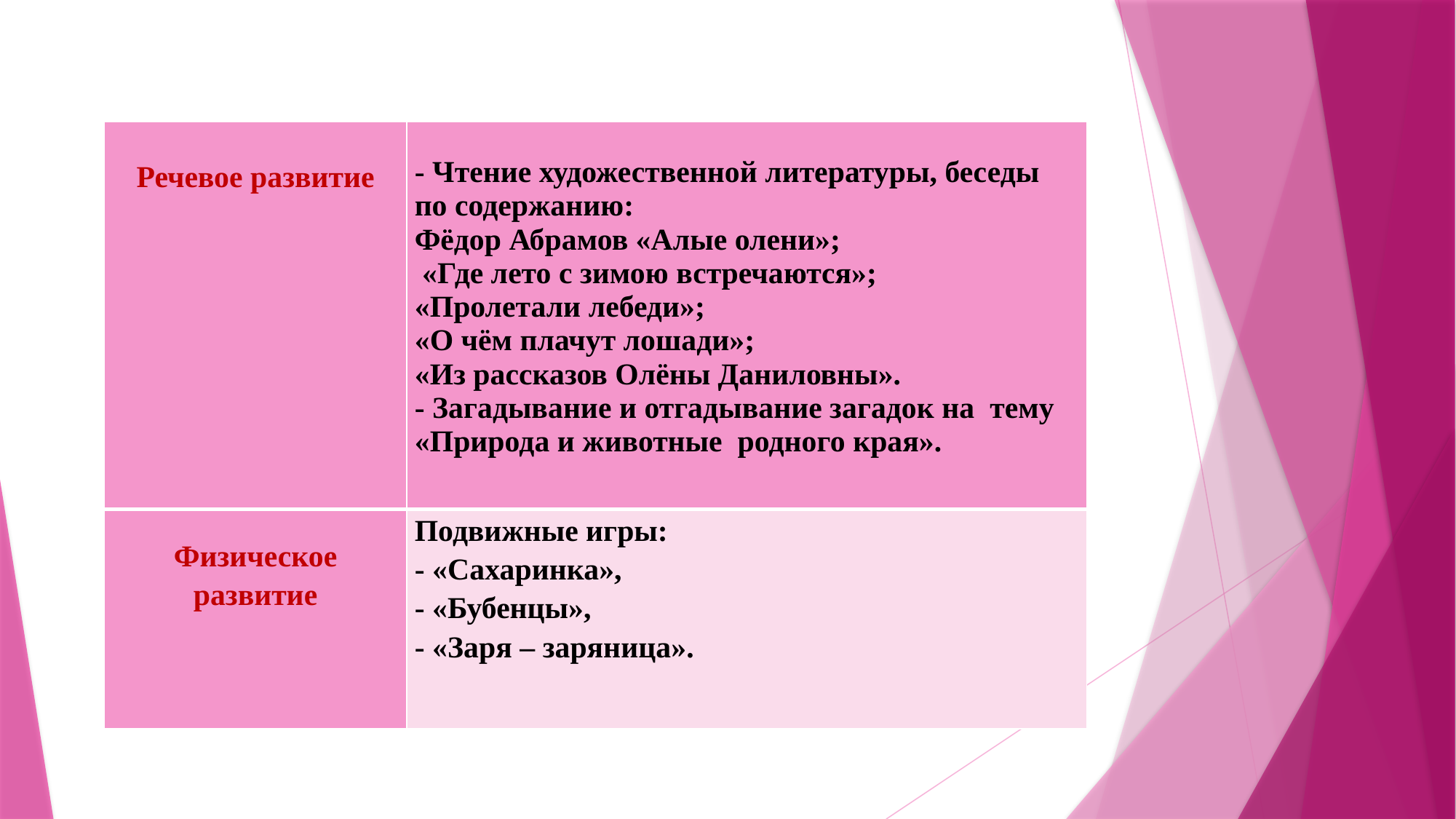

#
| Речевое развитие | - Чтение художественной литературы, беседы по содержанию:  Фёдор Абрамов «Алые олени»;  «Где лето с зимою встречаются»;  «Пролетали лебеди»; «О чём плачут лошади»; «Из рассказов Олёны Даниловны». - Загадывание и отгадывание загадок на тему «Природа и животные родного края». |
| --- | --- |
| Физическое развитие | Подвижные игры: - «Сахаринка», - «Бубенцы», - «Заря – заряница». |